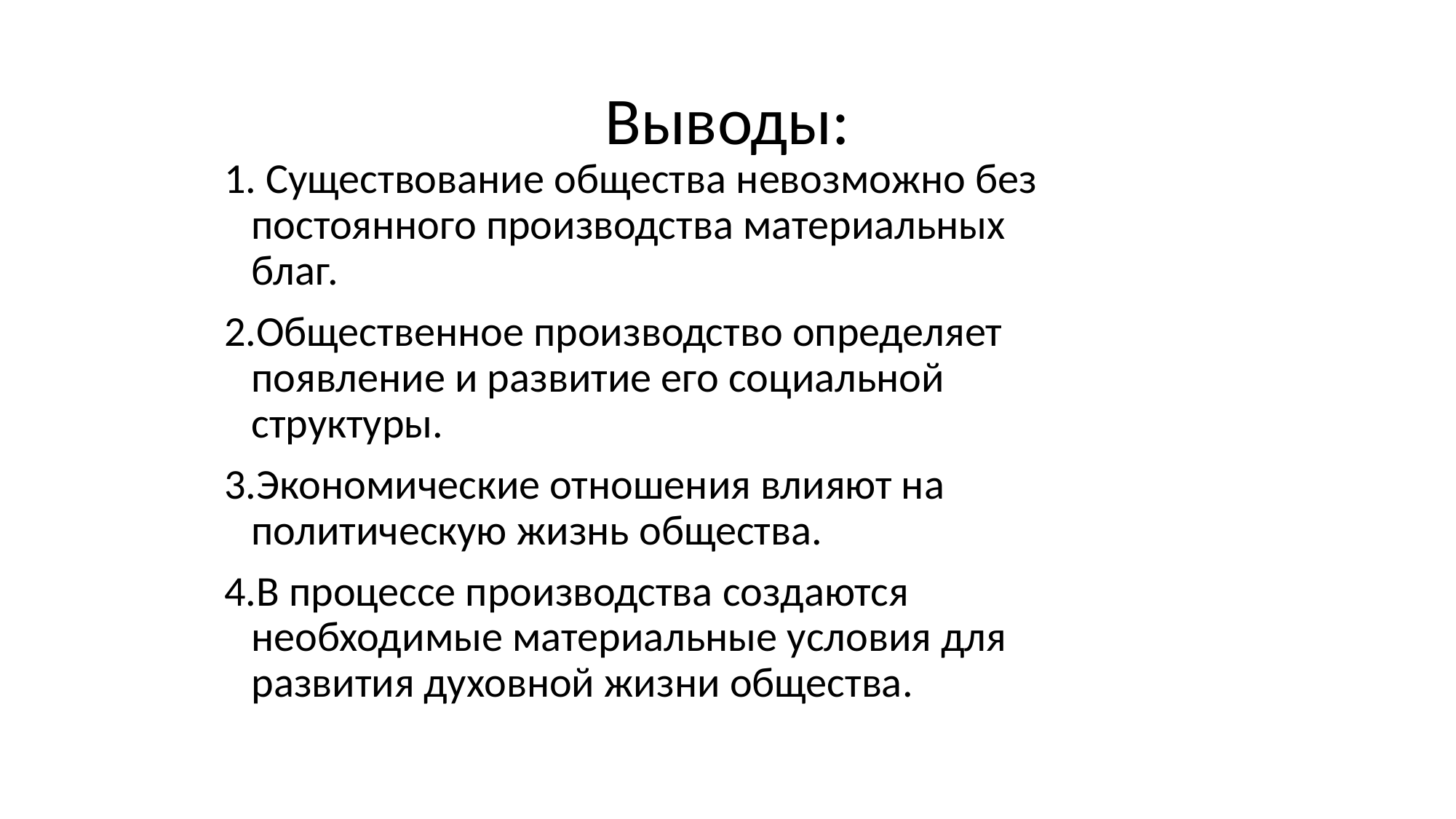

# Выводы:
1. Существование общества невозможно без постоянного производства материальных благ.
2.Общественное производство определяет появление и развитие его социальной структуры.
3.Экономические отношения влияют на политическую жизнь общества.
4.В процессе производства создаются необходимые материальные условия для развития духовной жизни общества.